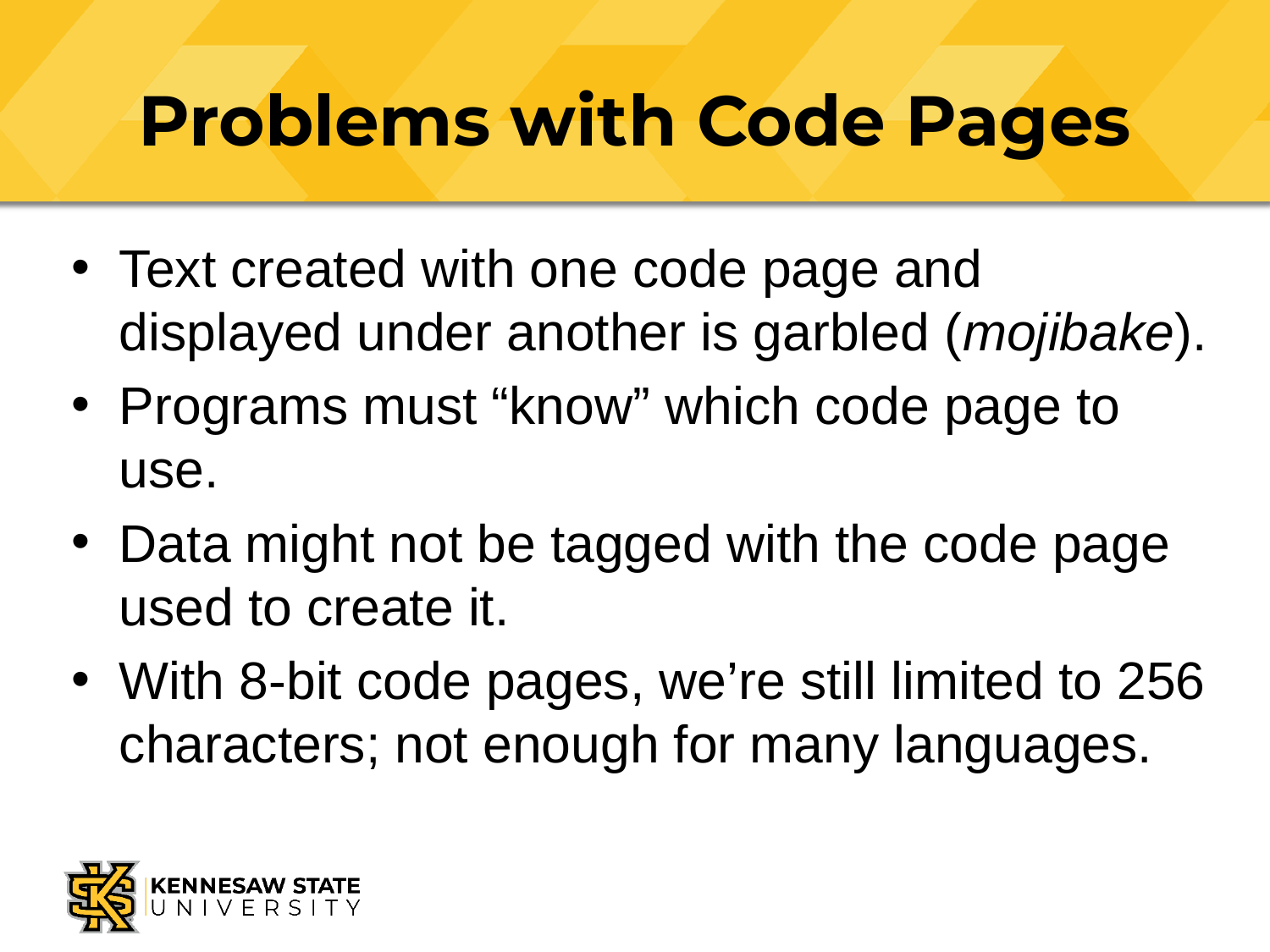

# Problems with Code Pages
Text created with one code page and displayed under another is garbled (mojibake).
Programs must “know” which code page to use.
Data might not be tagged with the code page used to create it.
With 8-bit code pages, we’re still limited to 256 characters; not enough for many languages.